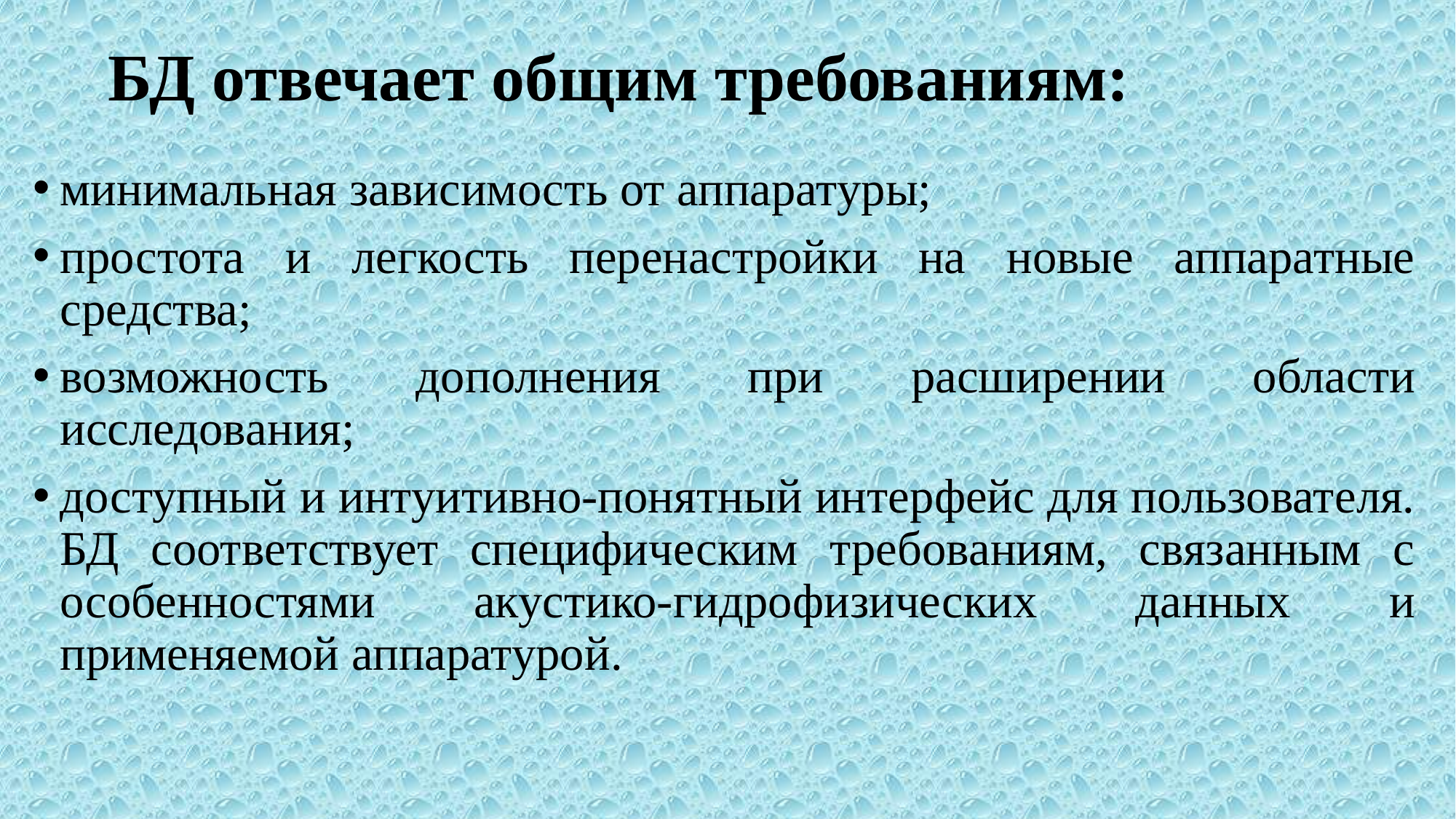

# БД отвечает общим требованиям:
минимальная зависимость от аппаратуры;
простота и легкость перенастройки на новые аппаратные средства;
возможность дополнения при расширении области исследования;
доступный и интуитивно-понятный интерфейс для пользователя. БД соответствует специфическим требованиям, связанным с особенностями акустико-гидрофизических данных и применяемой аппаратурой.